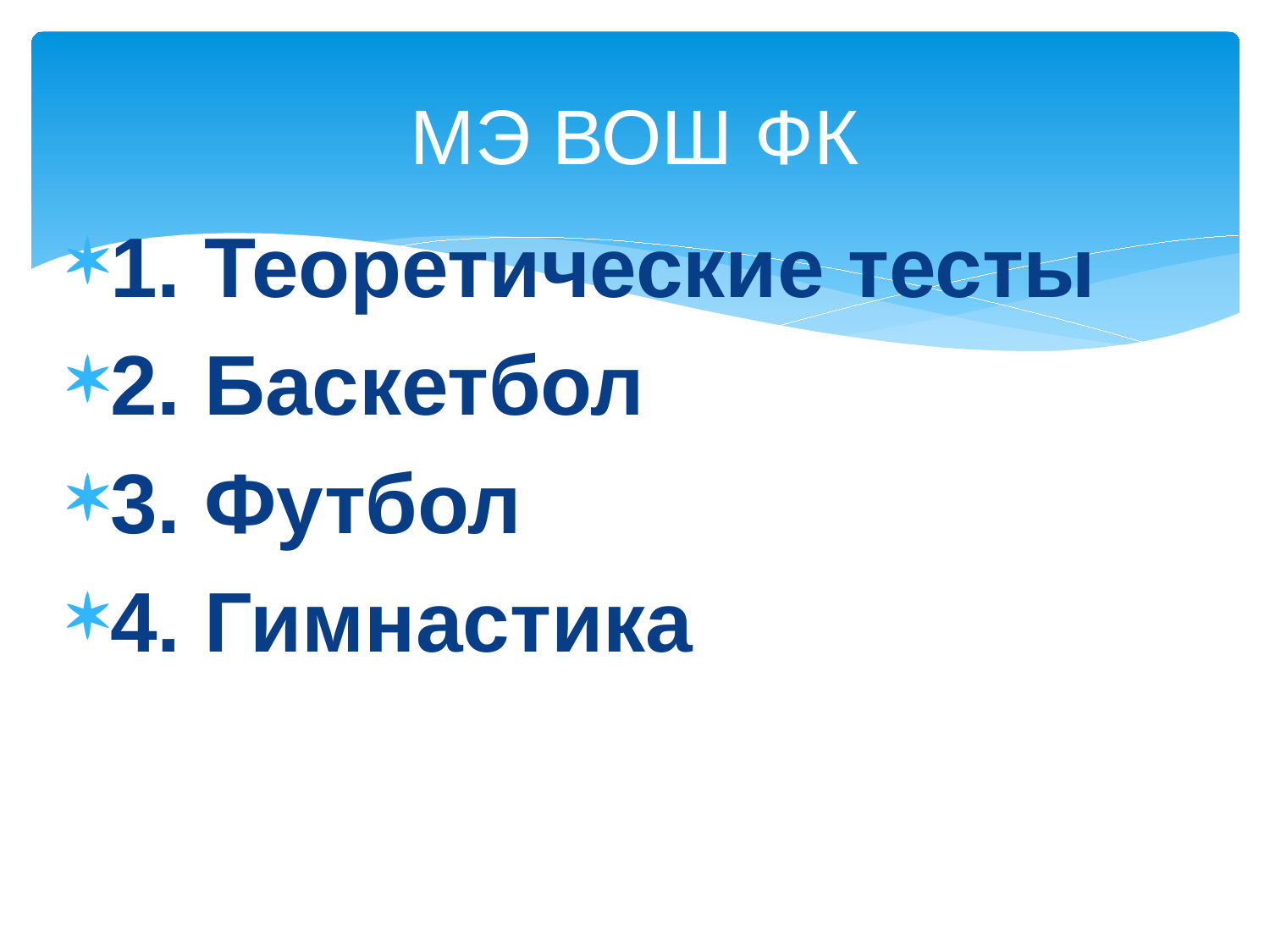

# МЭ ВОШ ФК
1. Теоретические тесты
2. Баскетбол
3. Футбол
4. Гимнастика